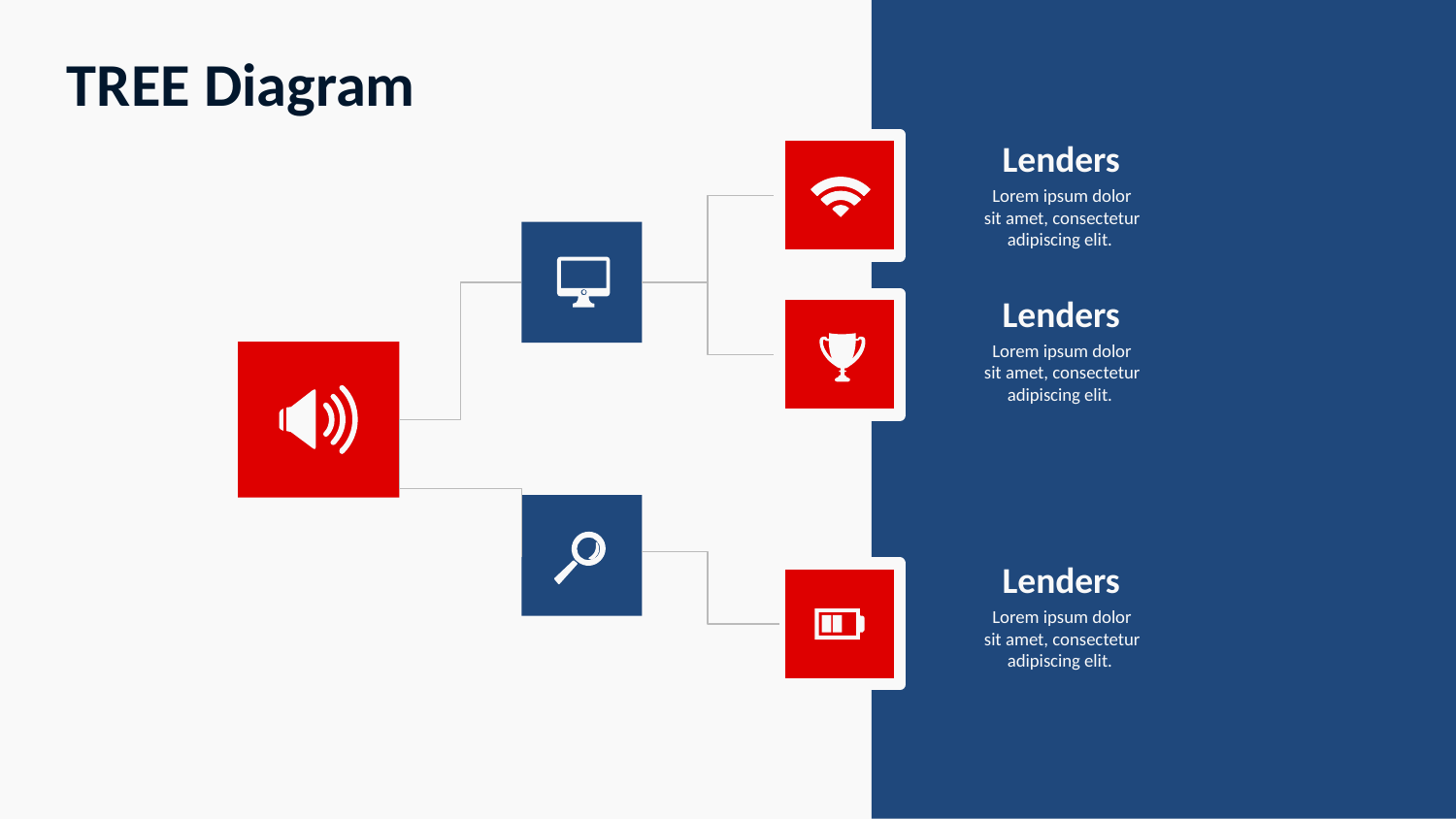

TREE Diagram
Lenders
Lorem ipsum dolor sit amet, consectetur adipiscing elit.

Lenders
Lorem ipsum dolor sit amet, consectetur adipiscing elit.

Lenders
Lorem ipsum dolor sit amet, consectetur adipiscing elit.